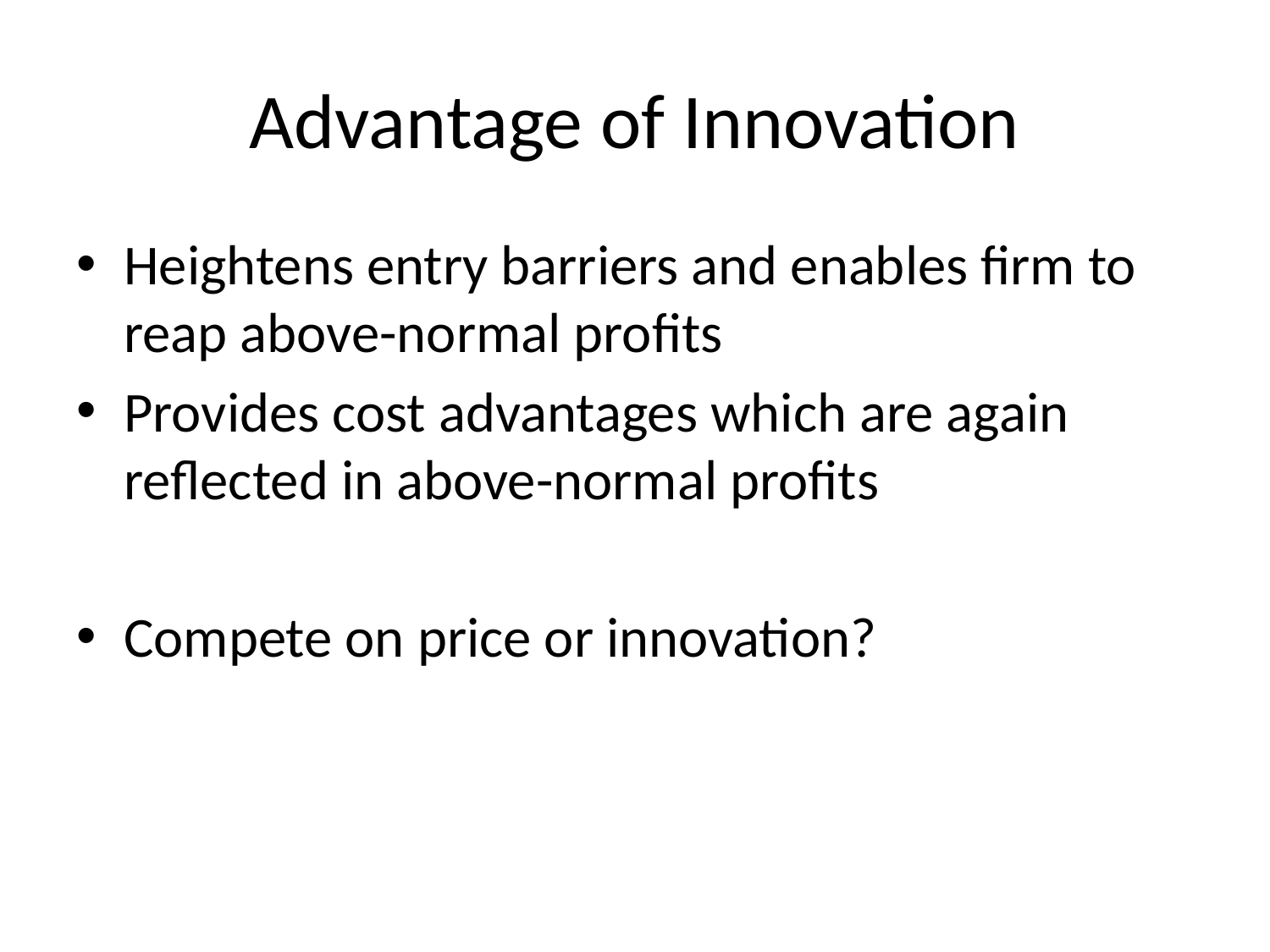

# Advantage of Innovation
Heightens entry barriers and enables firm to reap above-normal profits
Provides cost advantages which are again reflected in above-normal profits

Compete on price or innovation?